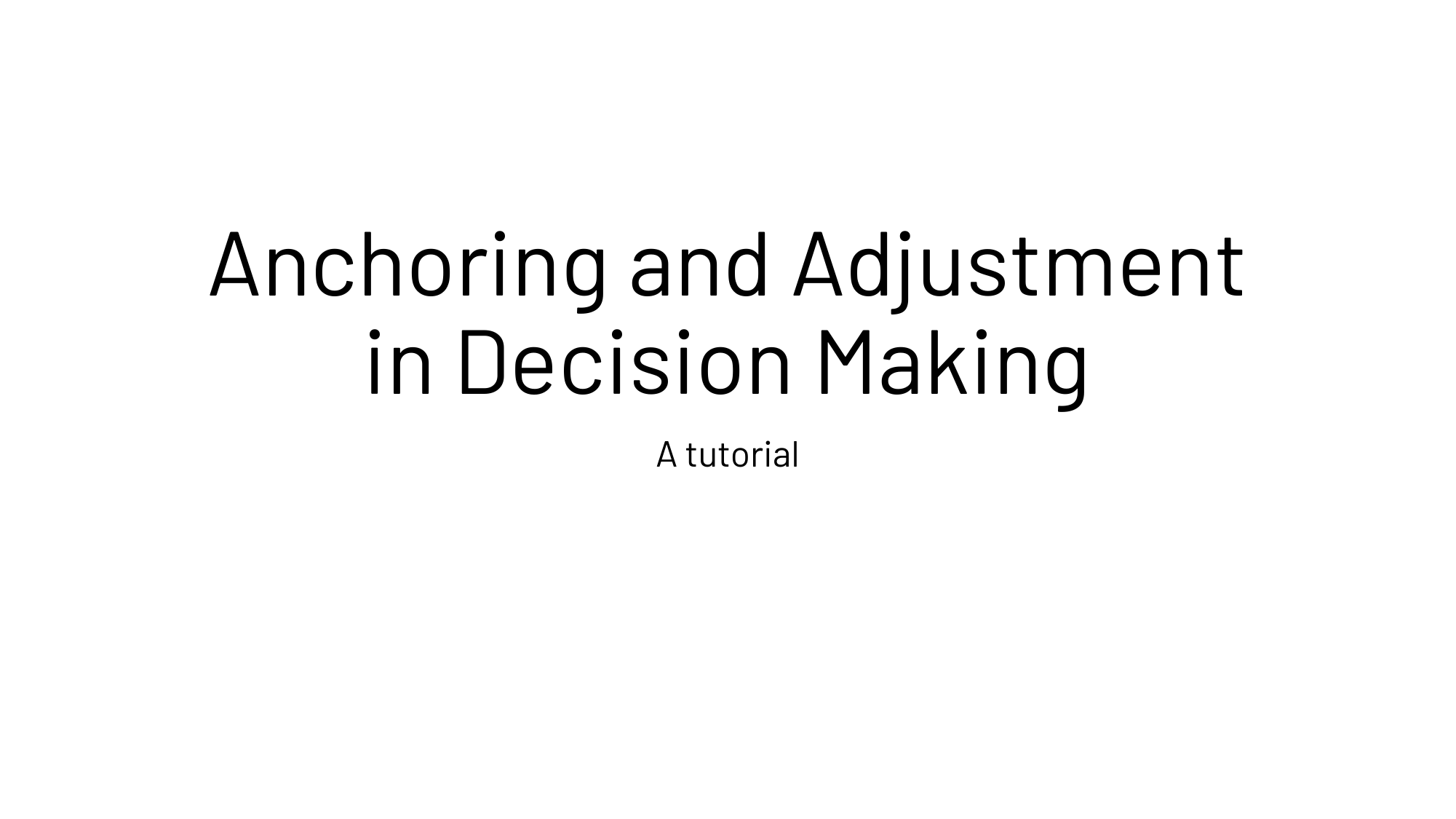

# Anchoring and Adjustment in Decision Making
A tutorial